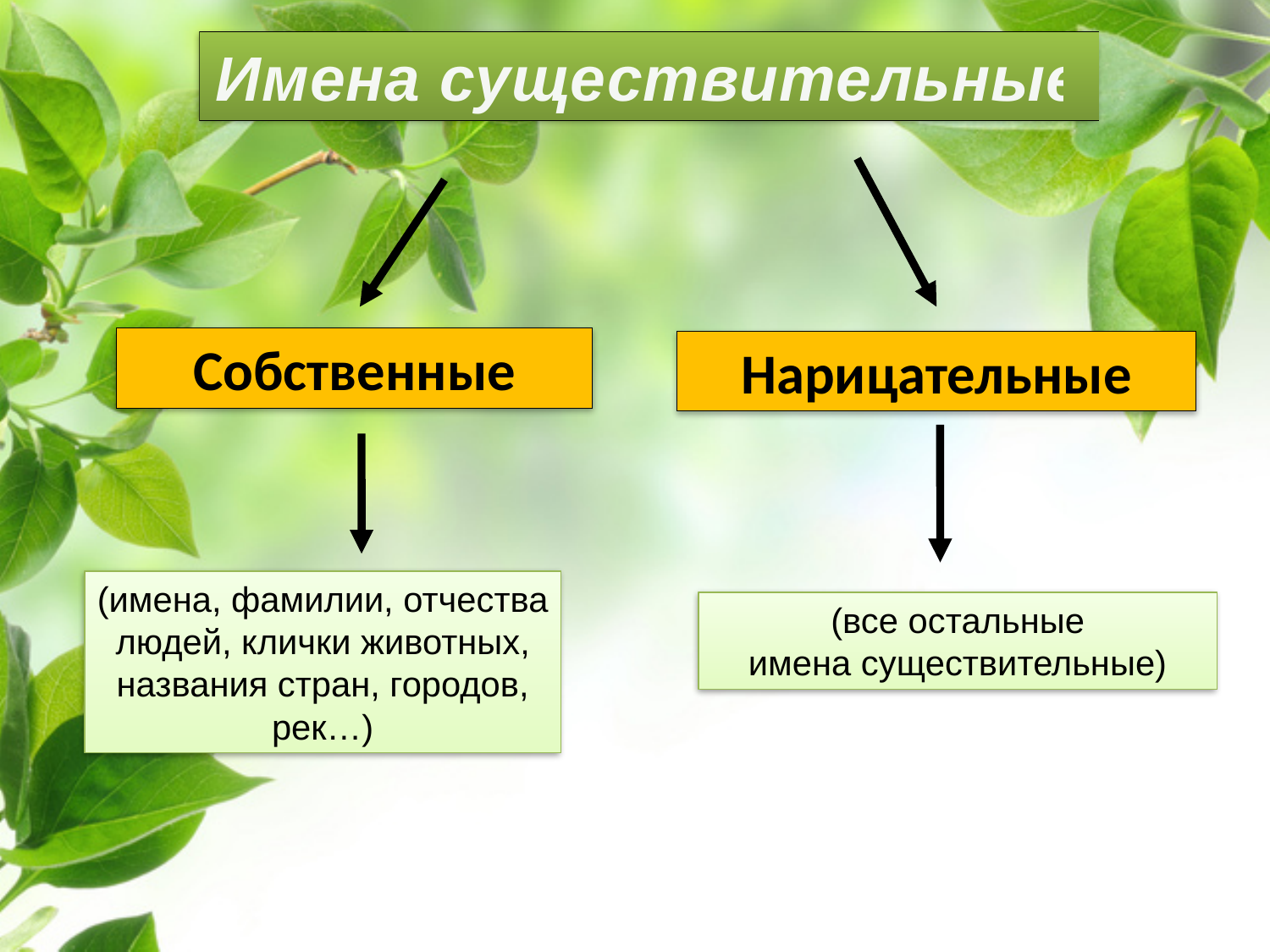

Имена существительные

Собственные
Нарицательные

(имена, фамилии, отчества людей, клички животных, названия стран, городов, рек…)
(все остальные
имена существительные)